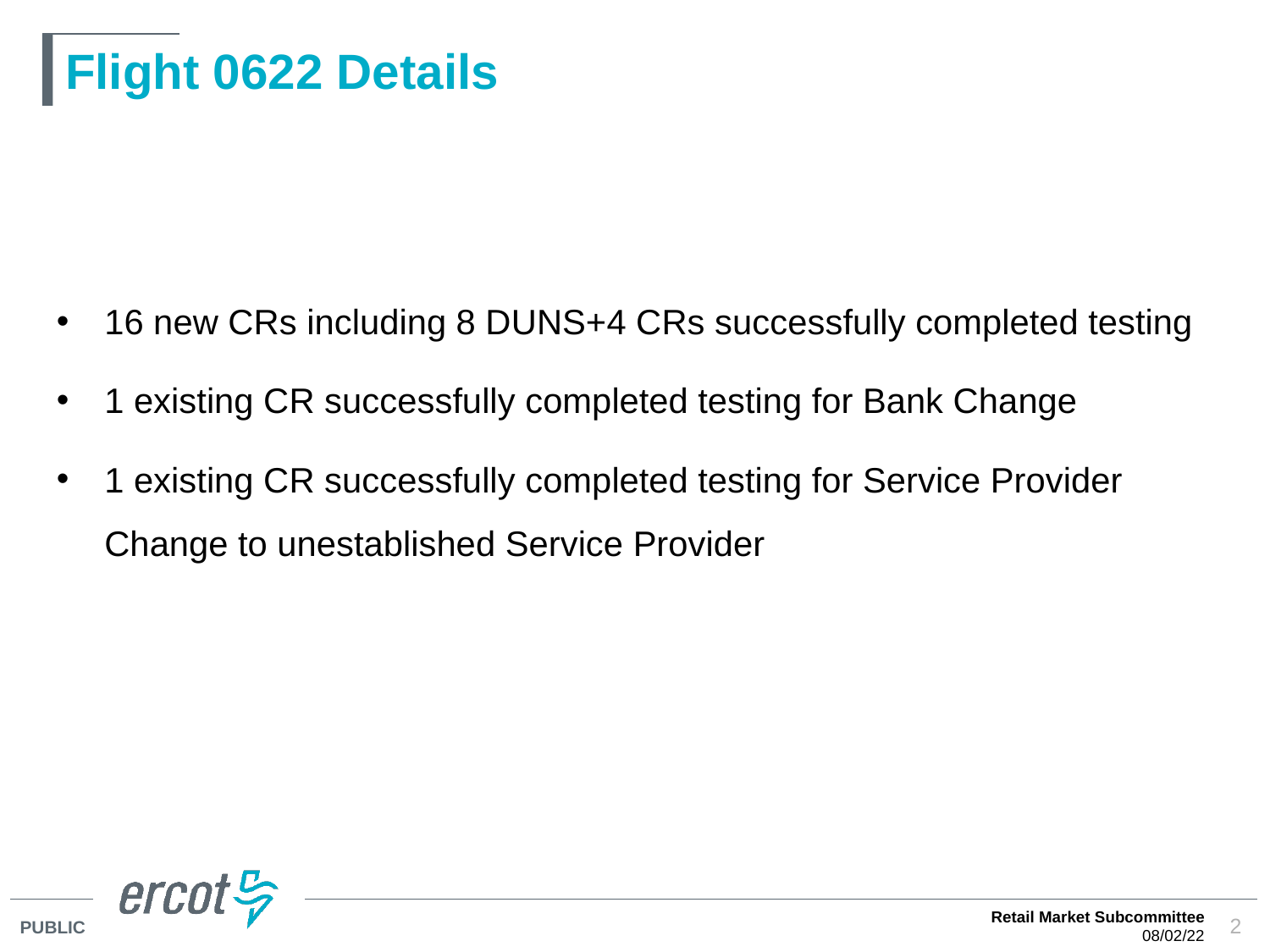

# Flight 0622 Details

16 new CRs including 8 DUNS+4 CRs successfully completed testing
1 existing CR successfully completed testing for Bank Change
1 existing CR successfully completed testing for Service Provider Change to unestablished Service Provider
Retail Market Subcommittee
08/02/22
2